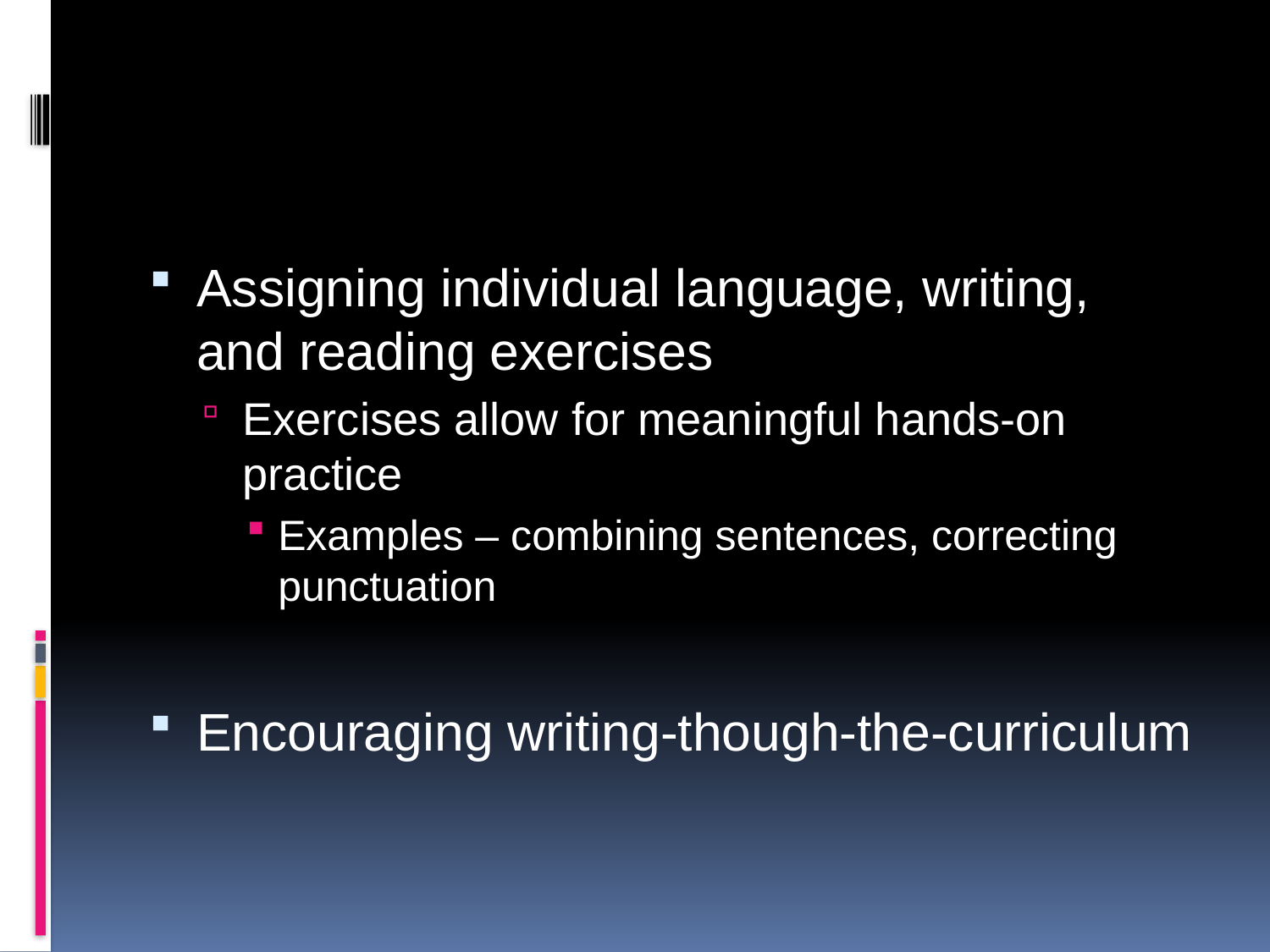

#
Assigning individual language, writing, and reading exercises
Exercises allow for meaningful hands-on practice
Examples – combining sentences, correcting punctuation

Encouraging writing-though-the-curriculum